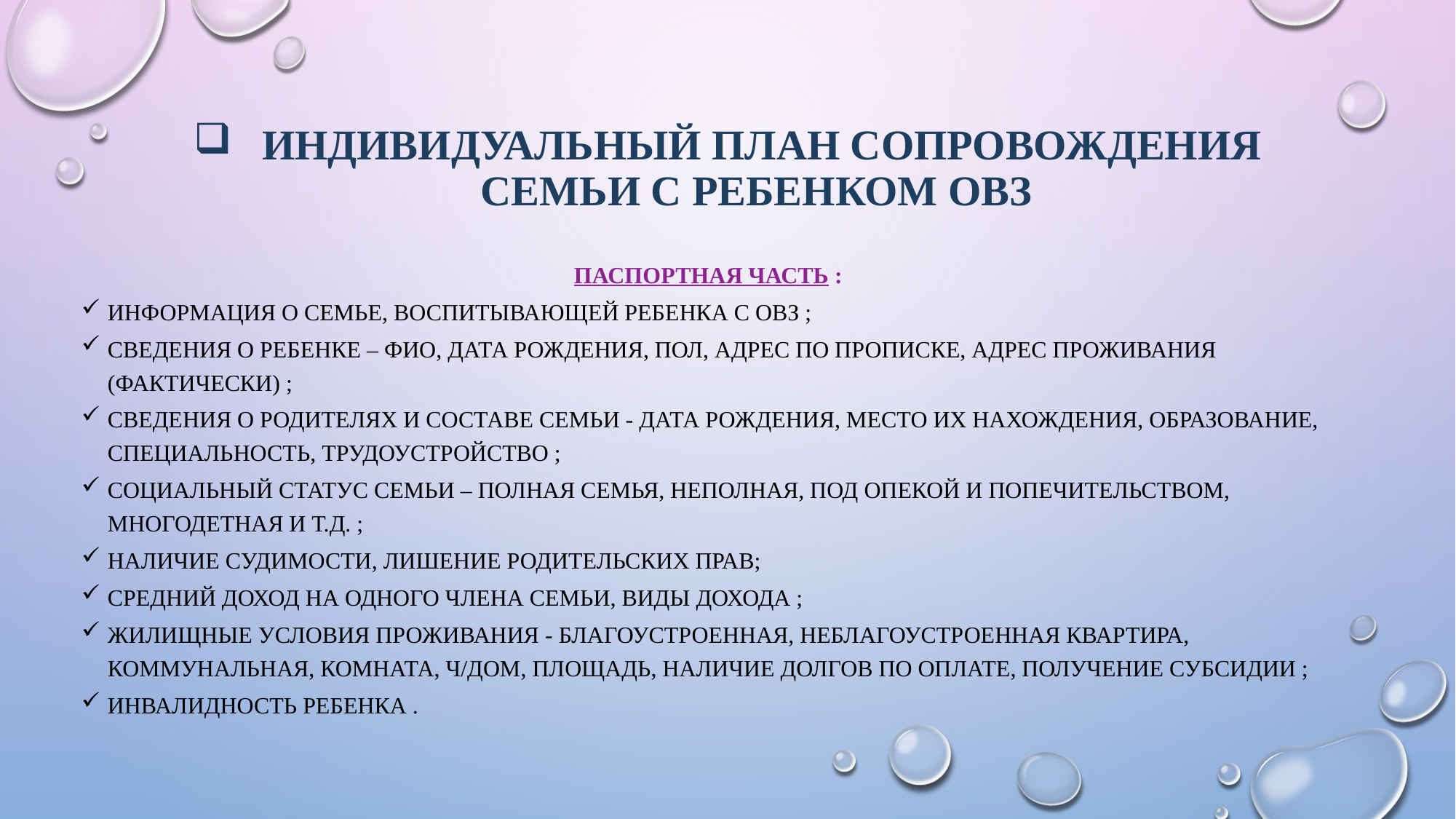

# Индивидуальный план сопровождения семьи с ребенком ОВЗ
Паспортная часть :
Информация о семье, воспитывающей ребенка с ОВЗ ;
Сведения о ребенке – ФИО, дата рождения, пол, адрес по прописке, адрес проживания (фактически) ;
Сведения о родителях и составе семьи - дата рождения, место их нахождения, образование, специальность, трудоустройство ;
Социальный статус семьи – полная семья, неполная, под опекой и попечительством, многодетная и т.д. ;
Наличие судимости, лишение родительских прав;
Средний доход на одного члена семьи, виды дохода ;
Жилищные условия проживания - благоустроенная, неблагоустроенная квартира, коммунальная, комната, ч/дом, площадь, наличие долгов по оплате, получение субсидии ;
Инвалидность ребенка .